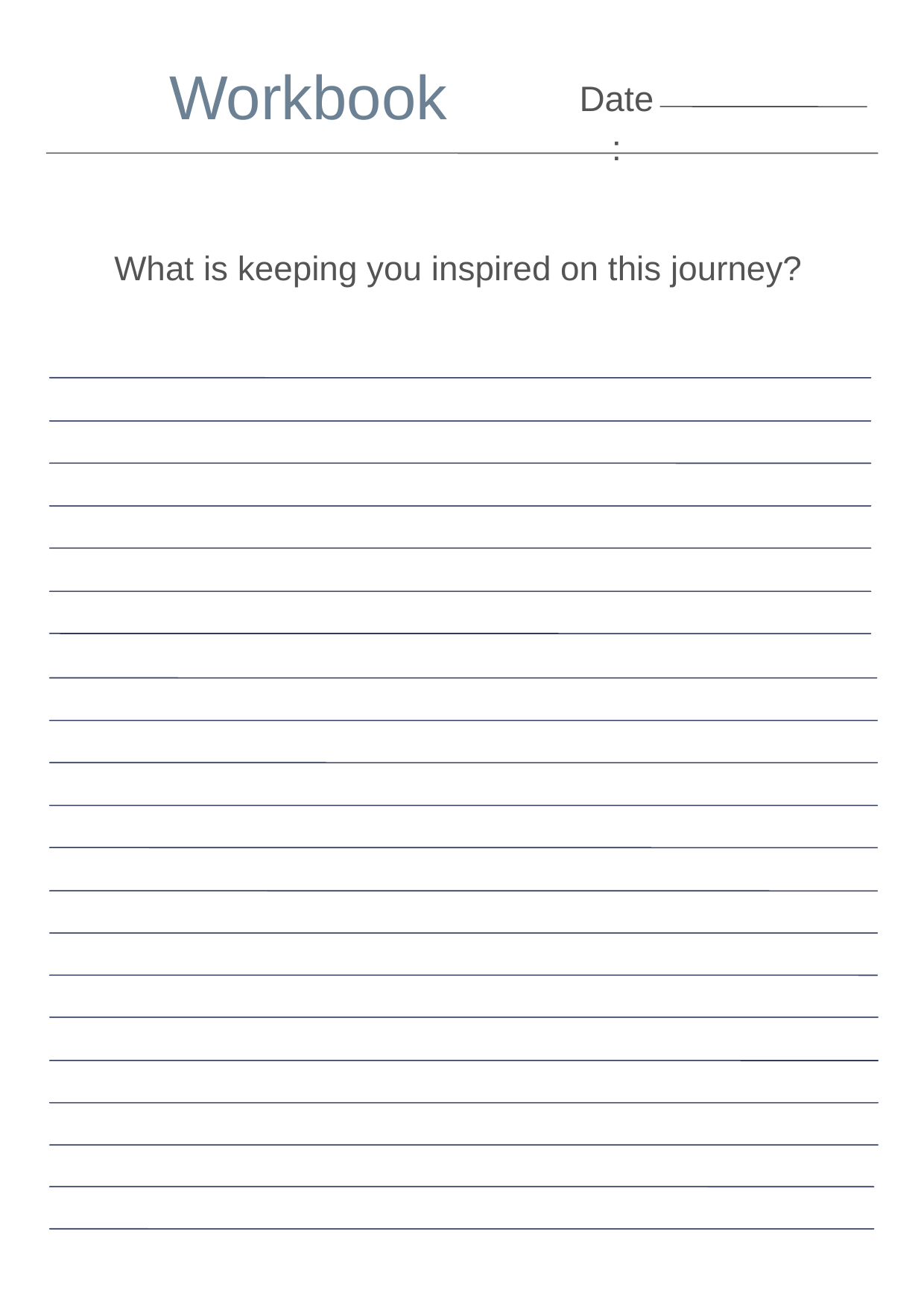

Workbook
Date:

What is keeping you inspired on this journey?